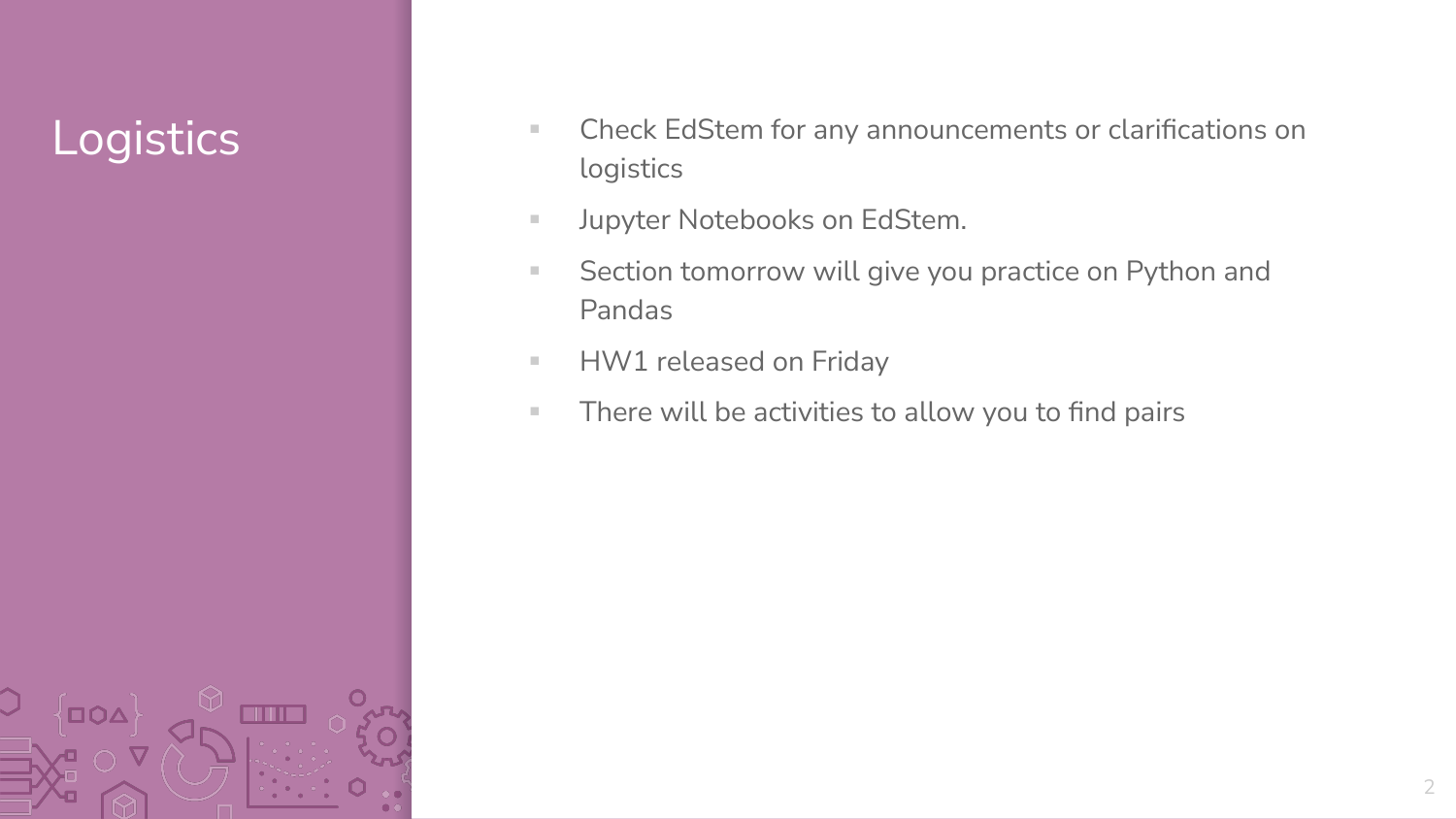

# Logistics
Check EdStem for any announcements or clarifications on logistics
Jupyter Notebooks on EdStem.
Section tomorrow will give you practice on Python and Pandas
HW1 released on Friday
There will be activities to allow you to find pairs

2